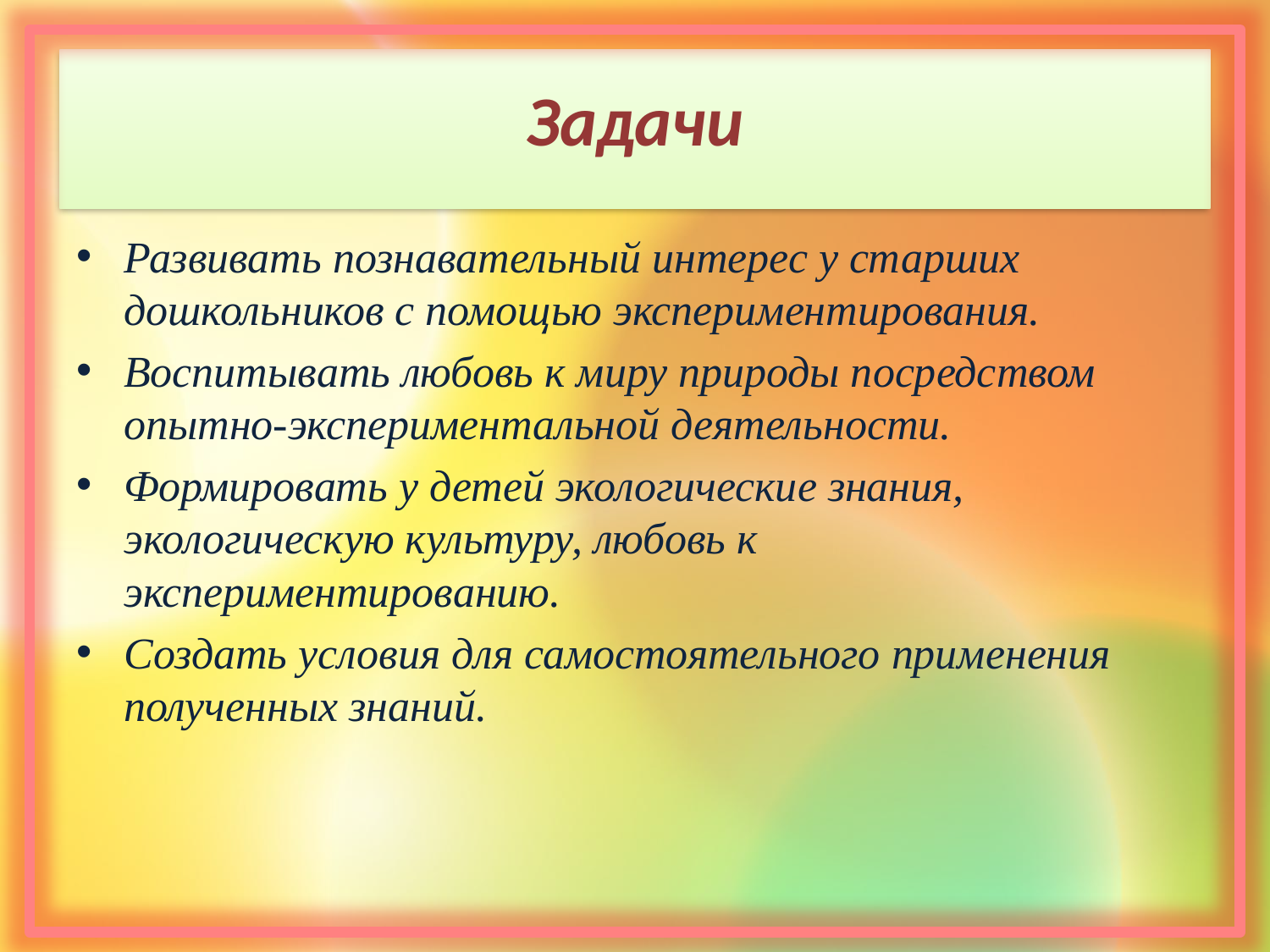

# Задачи
Развивать познавательный интерес у старших дошкольников с помощью экспериментирования.
Воспитывать любовь к миру природы посредством опытно-экспериментальной деятельности.
Формировать у детей экологические знания, экологическую культуру, любовь к экспериментированию.
Создать условия для самостоятельного применения полученных знаний.